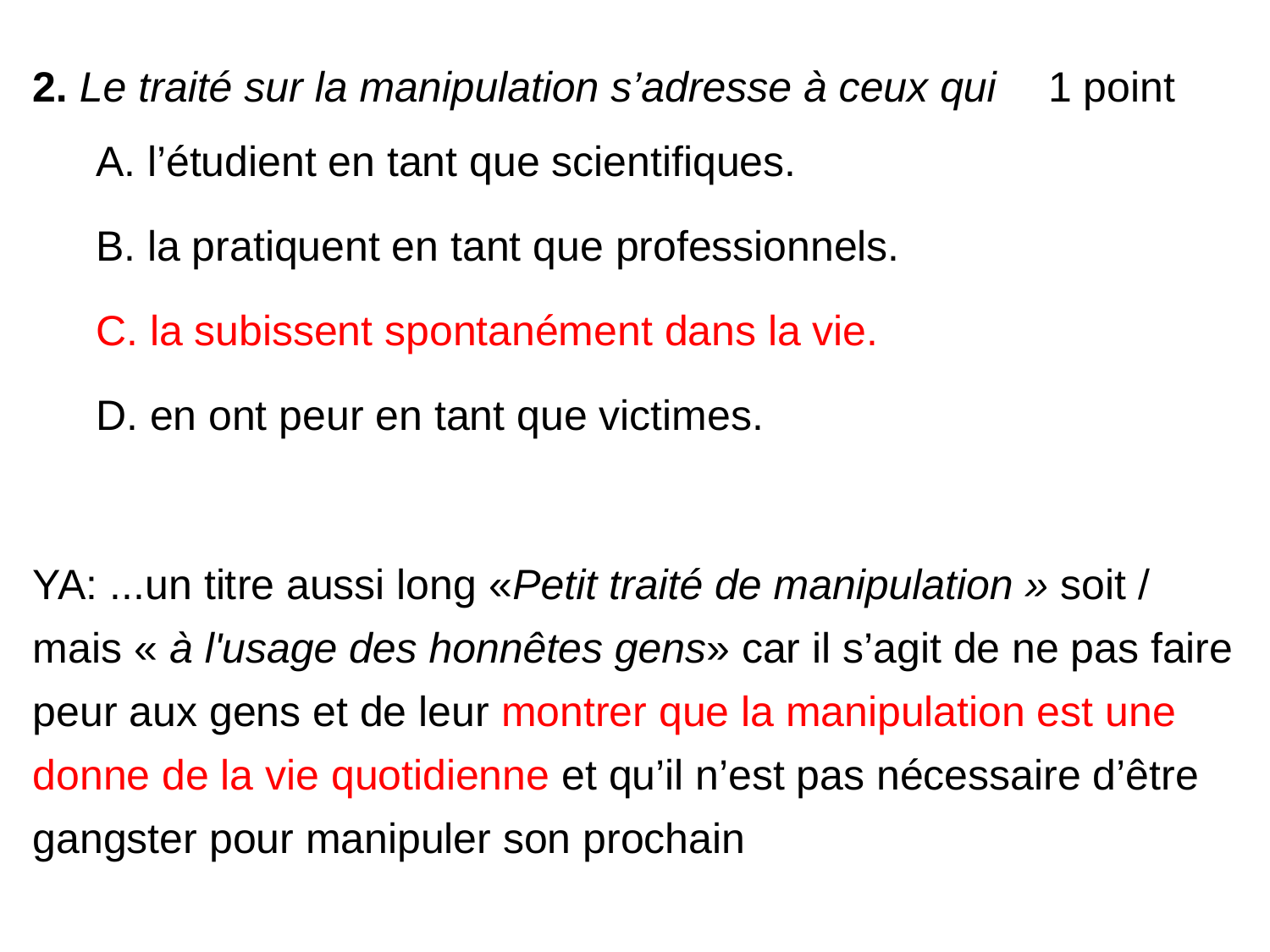

2. Le traité sur la manipulation s’adresse à ceux qui	1 point
A. l’étudient en tant que scientifiques.
B. la pratiquent en tant que professionnels.
C. la subissent spontanément dans la vie.
D. en ont peur en tant que victimes.

YA: ...un titre aussi long «Petit traité de manipulation » soit / mais « à l'usage des honnêtes gens» car il s’agit de ne pas faire peur aux gens et de leur montrer que la manipulation est une donne de la vie quotidienne et qu’il n’est pas nécessaire d’être gangster pour manipuler son prochain